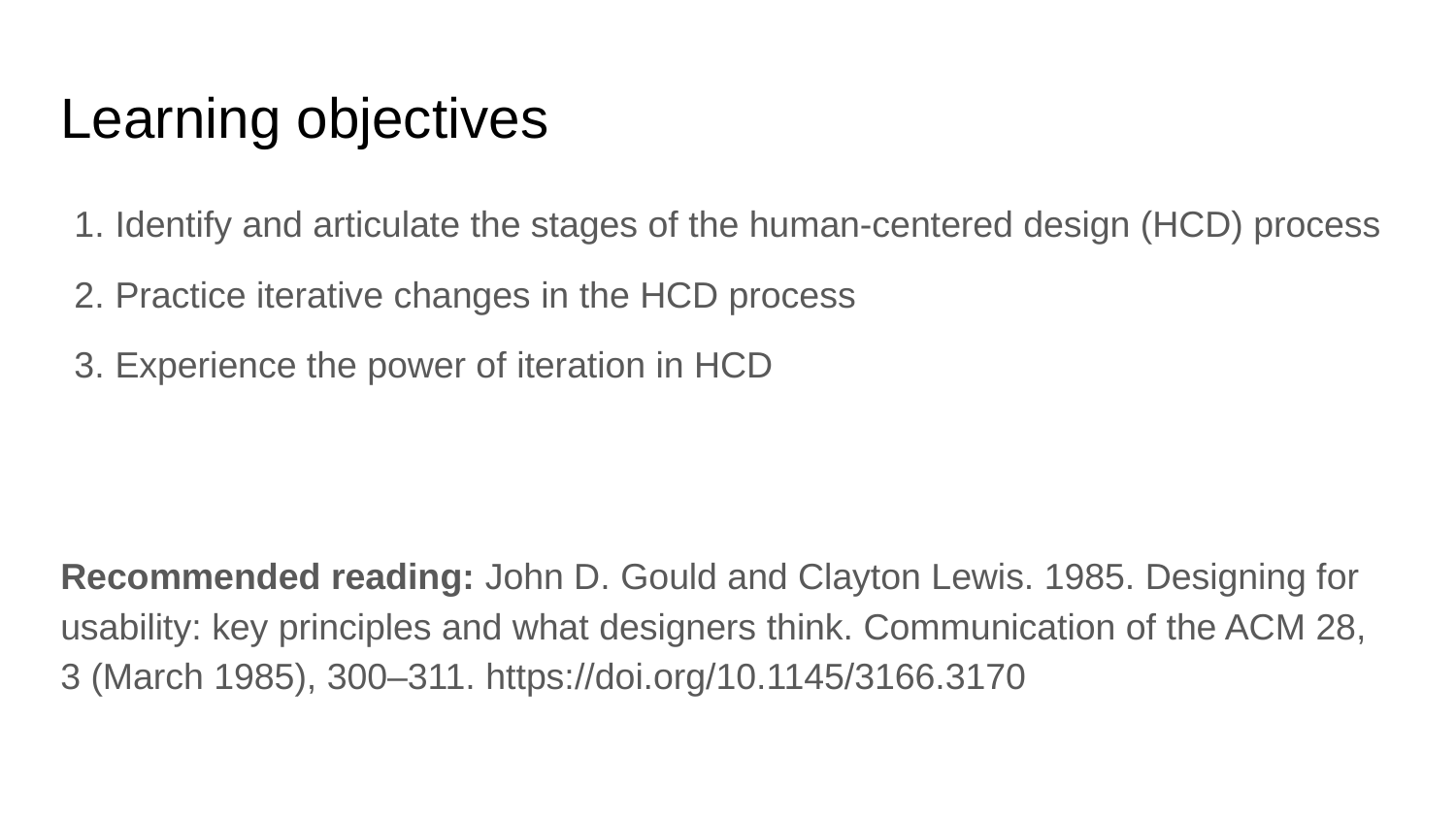

# Learning objectives
Identify and articulate the stages of the human-centered design (HCD) process
Practice iterative changes in the HCD process
Experience the power of iteration in HCD

Recommended reading: John D. Gould and Clayton Lewis. 1985. Designing for usability: key principles and what designers think. Communication of the ACM 28, 3 (March 1985), 300–311. https://doi.org/10.1145/3166.3170